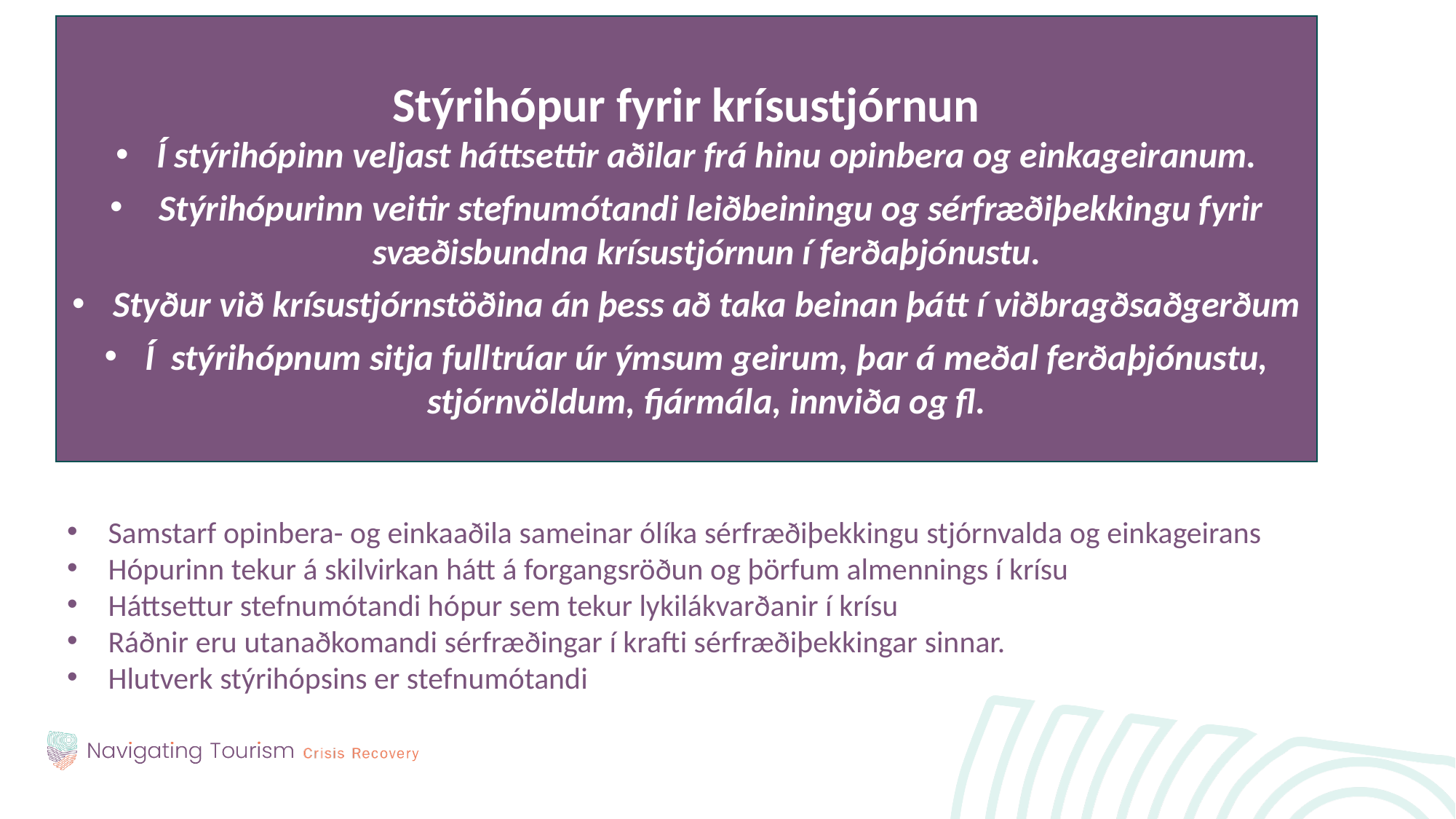

Stýrihópur fyrir krísustjórnun
Í stýrihópinn veljast háttsettir aðilar frá hinu opinbera og einkageiranum.
 Stýrihópurinn veitir stefnumótandi leiðbeiningu og sérfræðiþekkingu fyrir svæðisbundna krísustjórnun í ferðaþjónustu.
Styður við krísustjórnstöðina án þess að taka beinan þátt í viðbragðsaðgerðum
Í  stýrihópnum sitja fulltrúar úr ýmsum geirum, þar á meðal ferðaþjónustu, stjórnvöldum, fjármála, innviða og fl.

Samstarf opinbera- og einkaaðila sameinar ólíka sérfræðiþekkingu stjórnvalda og einkageirans
Hópurinn tekur á skilvirkan hátt á forgangsröðun og þörfum almennings í krísu
Háttsettur stefnumótandi hópur sem tekur lykilákvarðanir í krísu
Ráðnir eru utanaðkomandi sérfræðingar í krafti sérfræðiþekkingar sinnar.
Hlutverk stýrihópsins er stefnumótandi